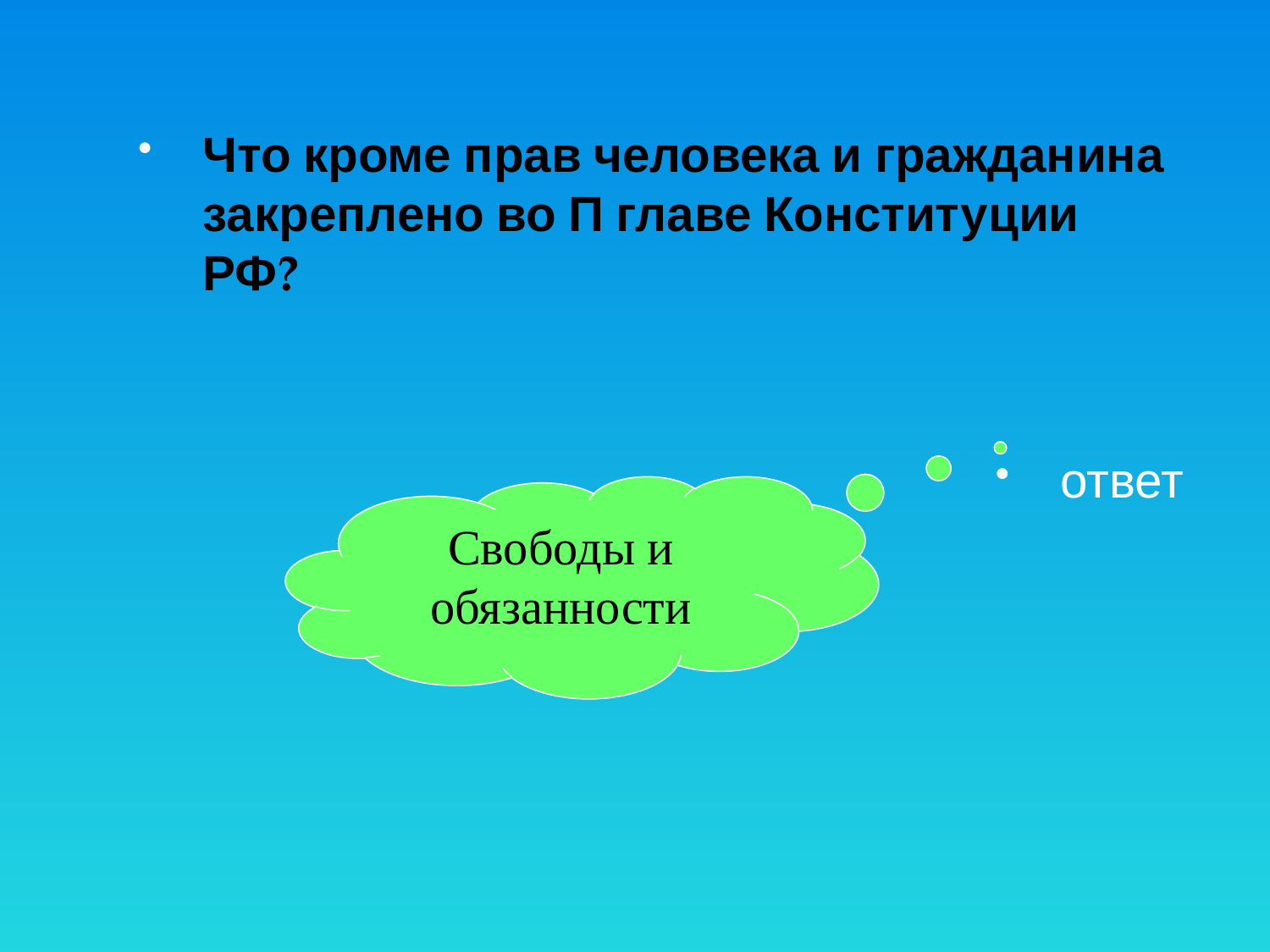

Что кроме прав человека и гражданина закреплено во П главе Конституции РФ?

ответ
Свободы и обязанности